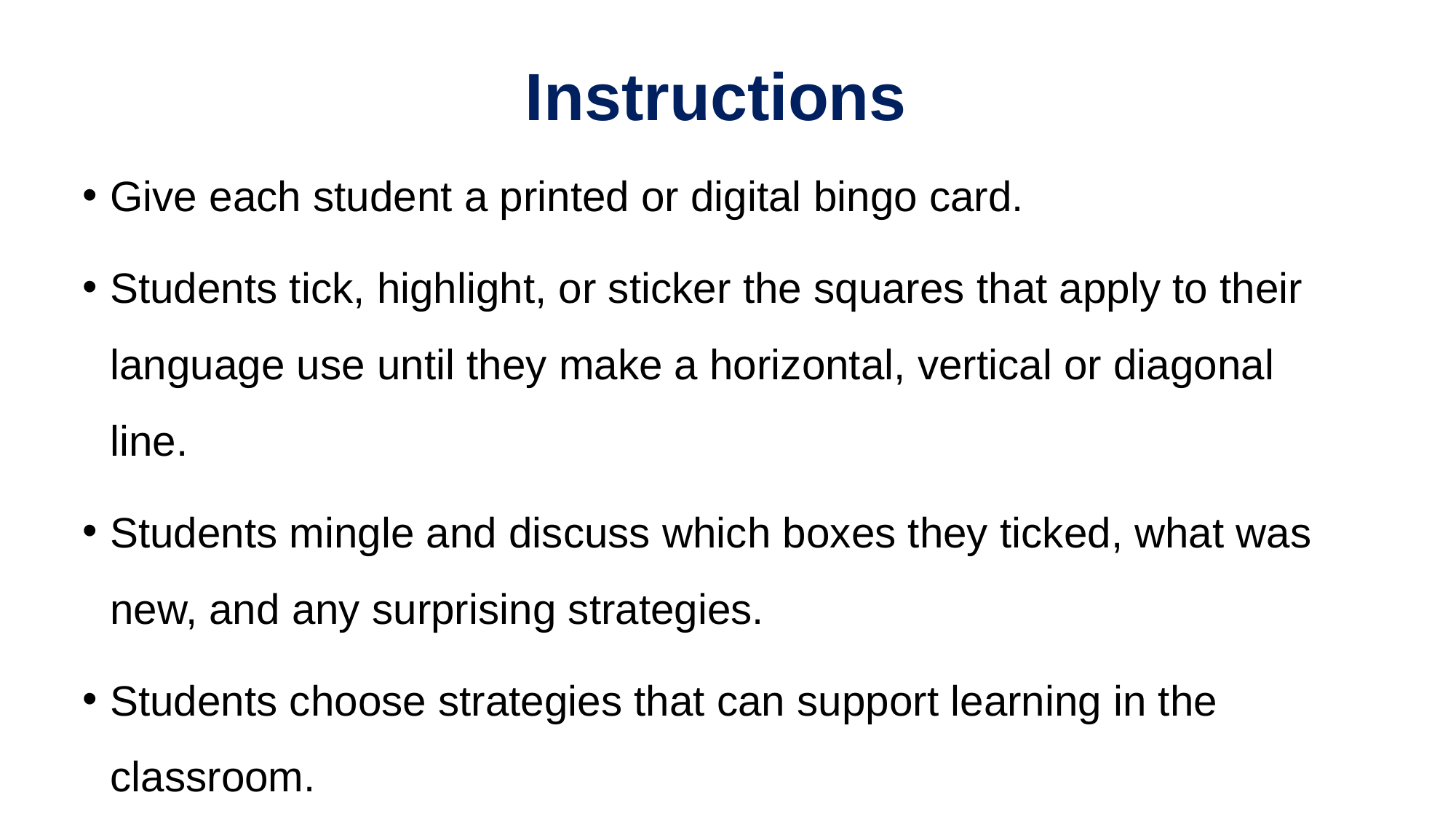

Instructions
Give each student a printed or digital bingo card.
Students tick, highlight, or sticker the squares that apply to their language use until they make a horizontal, vertical or diagonal line.
Students mingle and discuss which boxes they ticked, what was new, and any surprising strategies.
Students choose strategies that can support learning in the classroom.